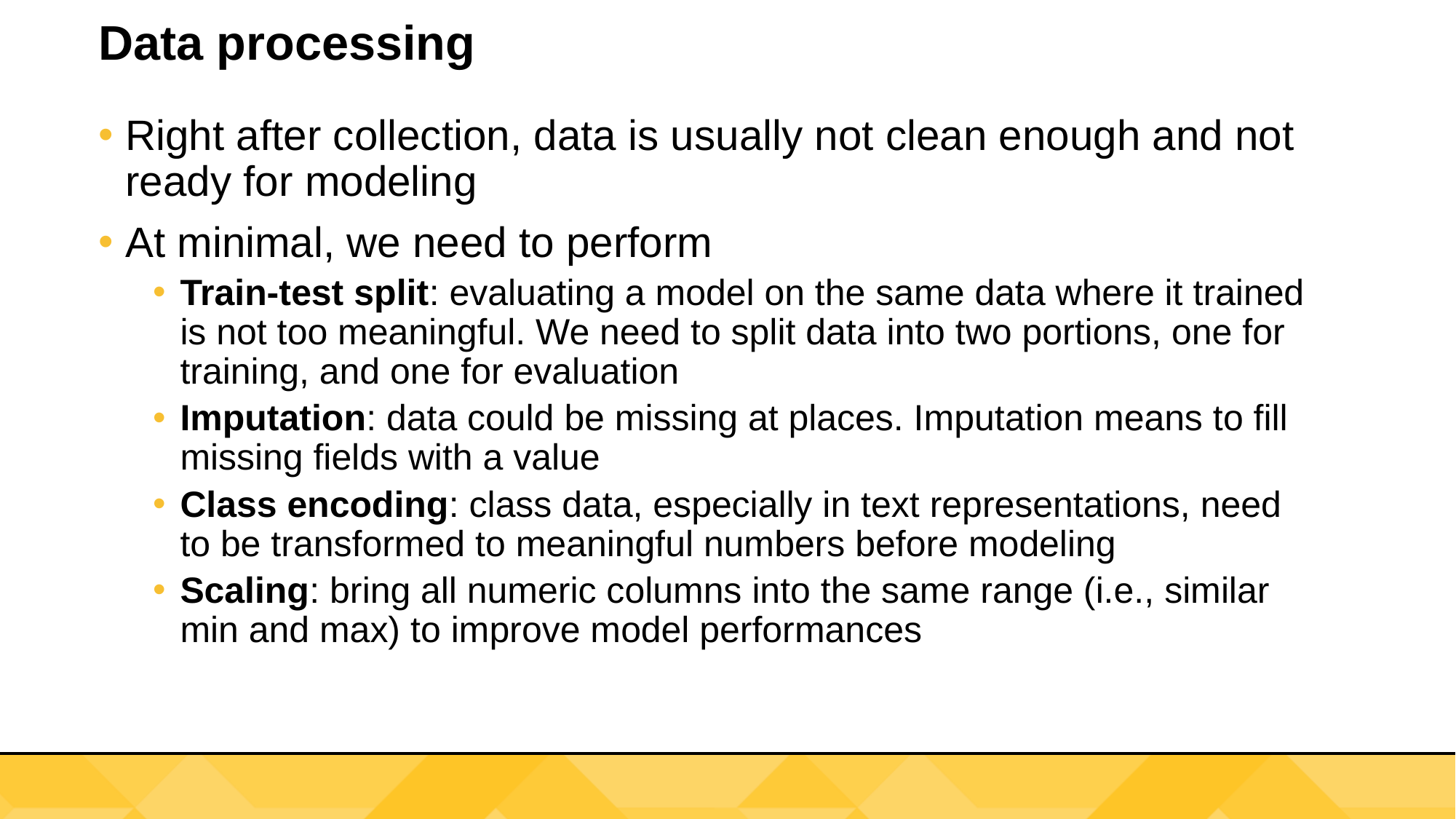

# Data processing
Right after collection, data is usually not clean enough and not ready for modeling
At minimal, we need to perform
Train-test split: evaluating a model on the same data where it trained is not too meaningful. We need to split data into two portions, one for training, and one for evaluation
Imputation: data could be missing at places. Imputation means to fill missing fields with a value
Class encoding: class data, especially in text representations, need to be transformed to meaningful numbers before modeling
Scaling: bring all numeric columns into the same range (i.e., similar min and max) to improve model performances